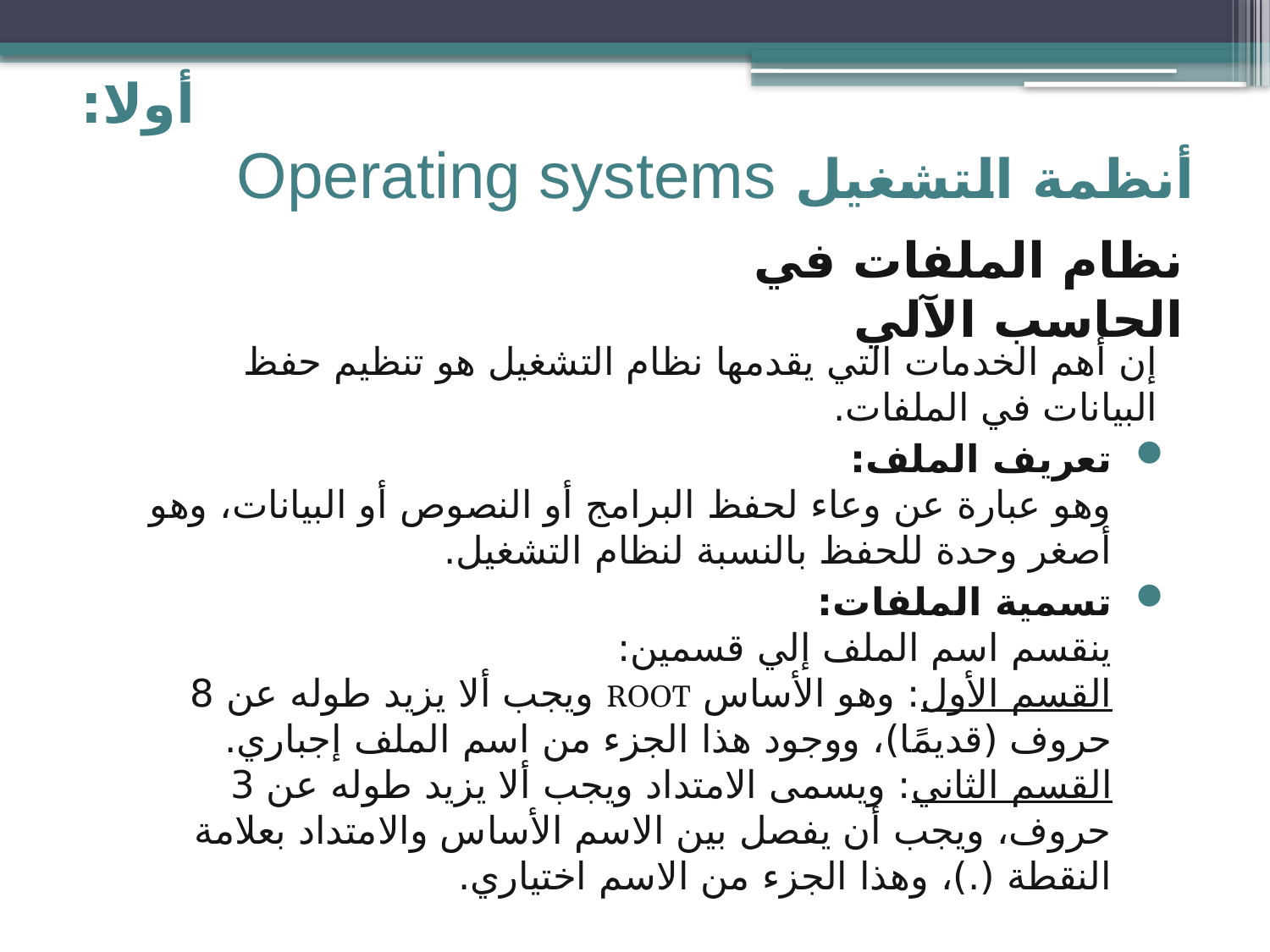

# أولا: أنظمة التشغيل Operating systems
نظام الملفات في الحاسب الآلي
إن أهم الخدمات التي يقدمها نظام التشغيل هو تنظيم حفظ البيانات في الملفات.
تعريف الملف:
وهو عبارة عن وعاء لحفظ البرامج أو النصوص أو البيانات، وهو أصغر وحدة للحفظ بالنسبة لنظام التشغيل.
تسمية الملفات:
ينقسم اسم الملف إلي قسمين:
القسم الأول: وهو الأساس ROOT ويجب ألا يزيد طوله عن 8 حروف (قديمًا)، ووجود هذا الجزء من اسم الملف إجباري.
القسم الثاني: ويسمى الامتداد ويجب ألا يزيد طوله عن 3 حروف، ويجب أن يفصل بين الاسم الأساس والامتداد بعلامة النقطة (.)، وهذا الجزء من الاسم اختياري.
6